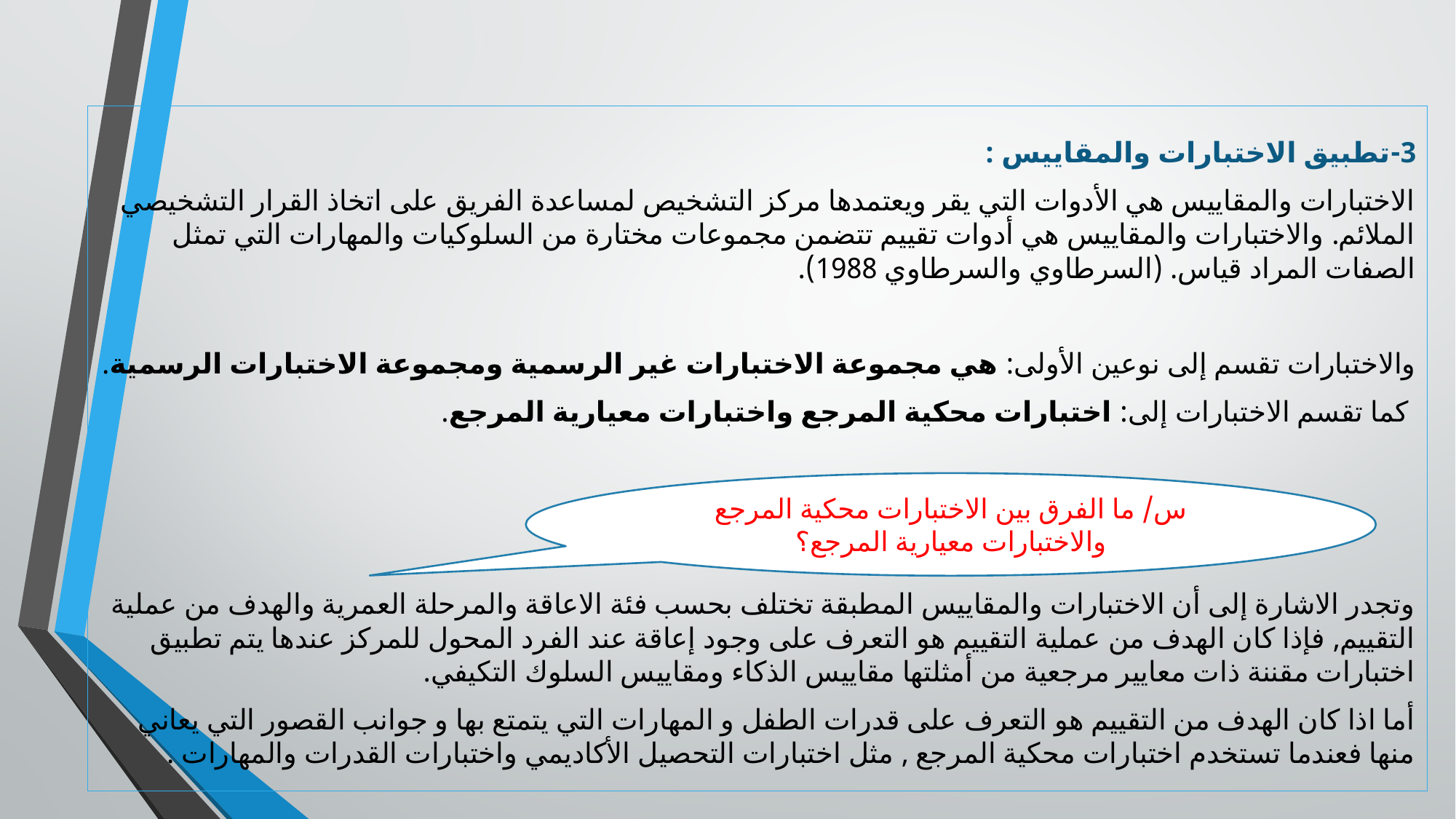

3-تطبيق الاختبارات والمقاييس :
الاختبارات والمقاييس هي الأدوات التي يقر ويعتمدها مركز التشخيص لمساعدة الفريق على اتخاذ القرار التشخيصي الملائم. والاختبارات والمقاييس هي أدوات تقييم تتضمن مجموعات مختارة من السلوكيات والمهارات التي تمثل الصفات المراد قياس. (السرطاوي والسرطاوي 1988).

والاختبارات تقسم إلى نوعين الأولى: هي مجموعة الاختبارات غير الرسمية ومجموعة الاختبارات الرسمية.
 كما تقسم الاختبارات إلى: اختبارات محكية المرجع واختبارات معيارية المرجع.

وتجدر الاشارة إلى أن الاختبارات والمقاييس المطبقة تختلف بحسب فئة الاعاقة والمرحلة العمرية والهدف من عملية التقييم, فإذا كان الهدف من عملية التقييم هو التعرف على وجود إعاقة عند الفرد المحول للمركز عندها يتم تطبيق اختبارات مقننة ذات معايير مرجعية من أمثلتها مقاييس الذكاء ومقاييس السلوك التكيفي.
أما اذا كان الهدف من التقييم هو التعرف على قدرات الطفل و المهارات التي يتمتع بها و جوانب القصور التي يعاني منها فعندما تستخدم اختبارات محكية المرجع , مثل اختبارات التحصيل الأكاديمي واختبارات القدرات والمهارات .
س/ ما الفرق بين الاختبارات محكية المرجع والاختبارات معيارية المرجع؟